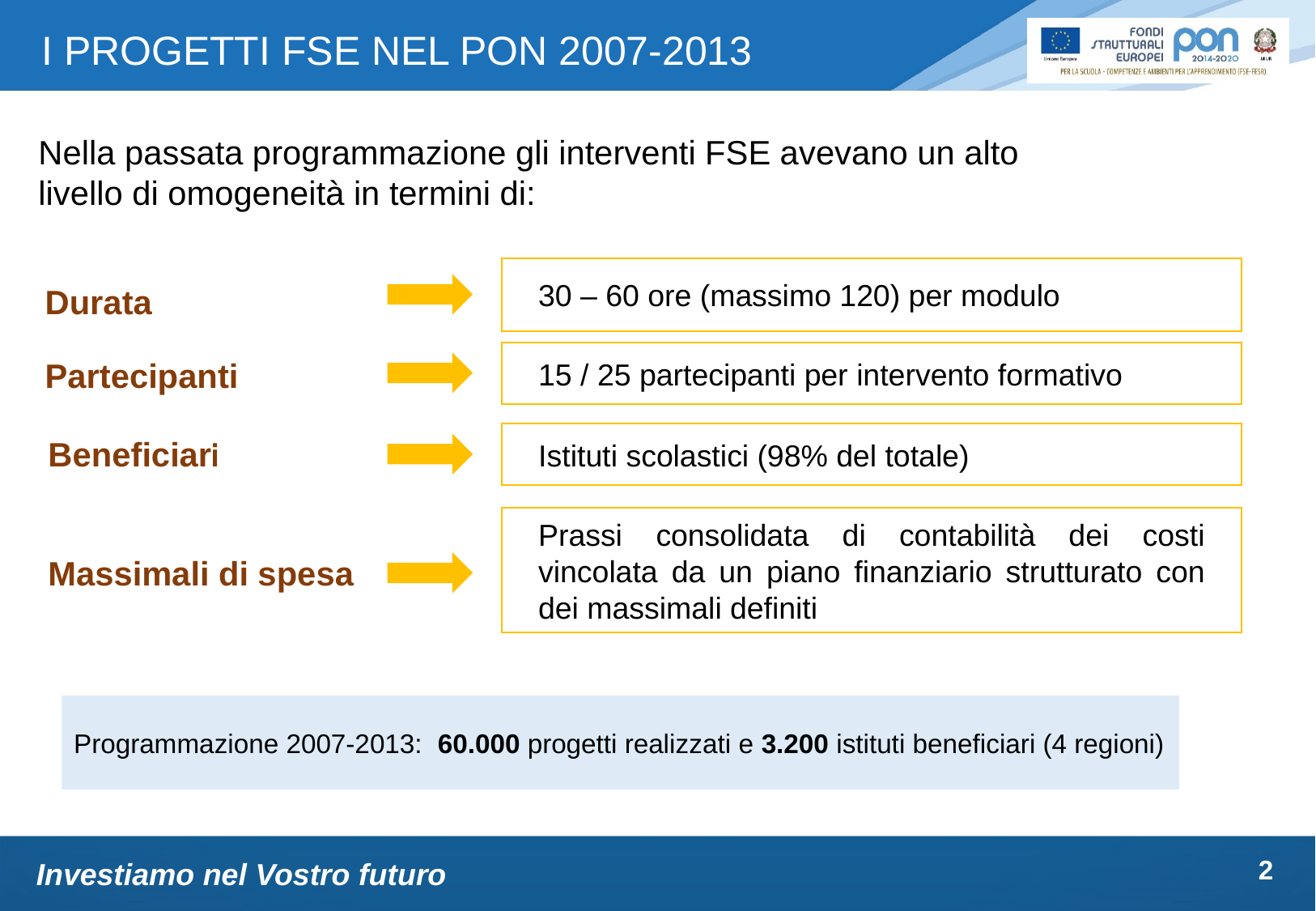

I PROGETTI FSE NEL PON 2007-2013
Nella passata programmazione gli interventi FSE avevano un alto livello di omogeneità in termini di:
30 – 60 ore (massimo 120) per modulo

15 / 25 partecipanti per intervento formativo

Programmazione 2007-2013:  60.000 progetti realizzati e 3.200 istituti beneficiari (4 regioni)
Durata
Partecipanti

Istituti scolastici (98% del totale)
Beneficiari
Prassi consolidata di contabilità dei costi vincolata da un piano finanziario strutturato con dei massimali definiti
Massimali di spesa
2
Investiamo nel Vostro futuro